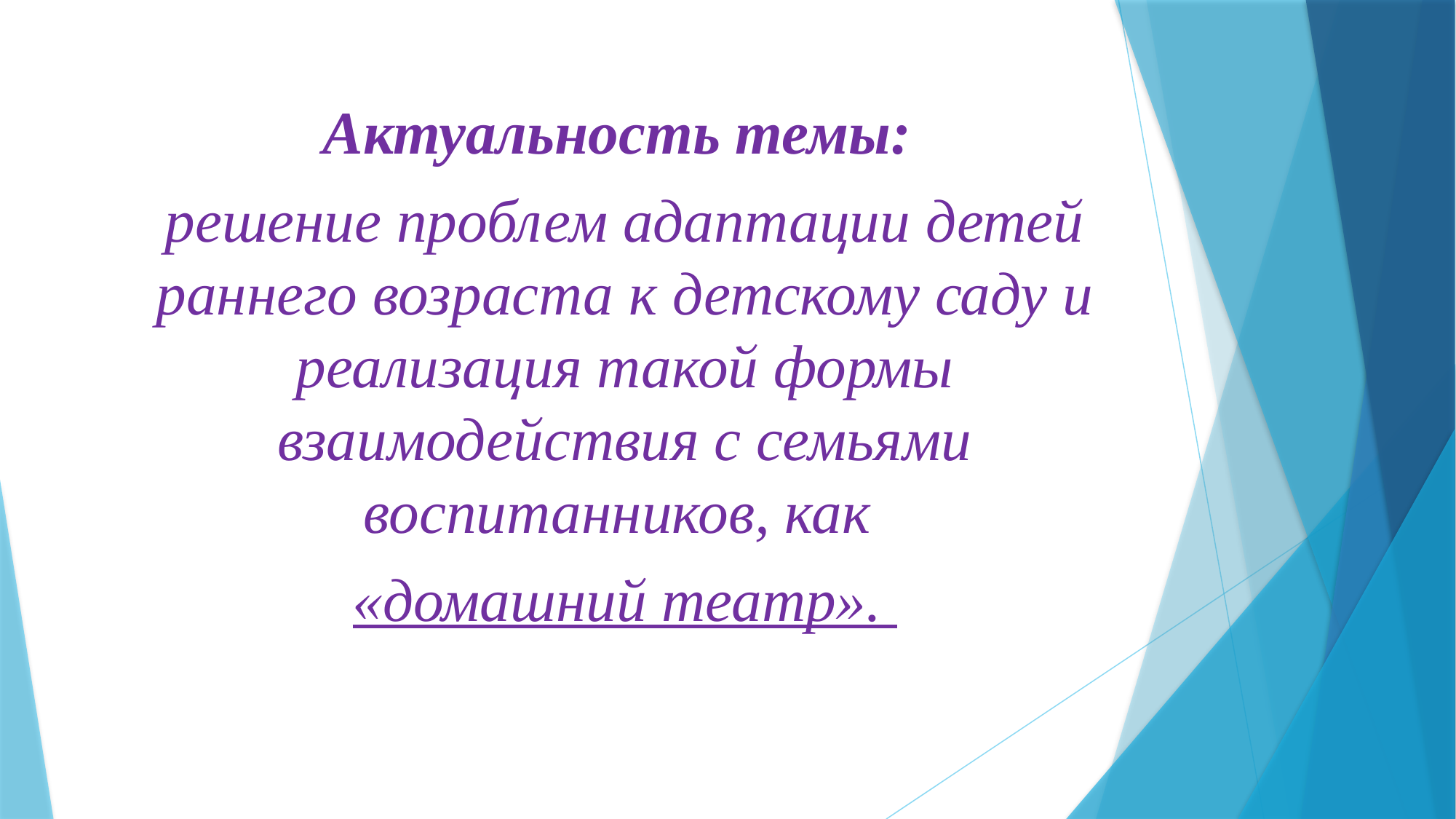

Актуальность темы:
решение проблем адаптации детей раннего возраста к детскому саду и реализация такой формы взаимодействия с семьями воспитанников, как
«домашний театр».